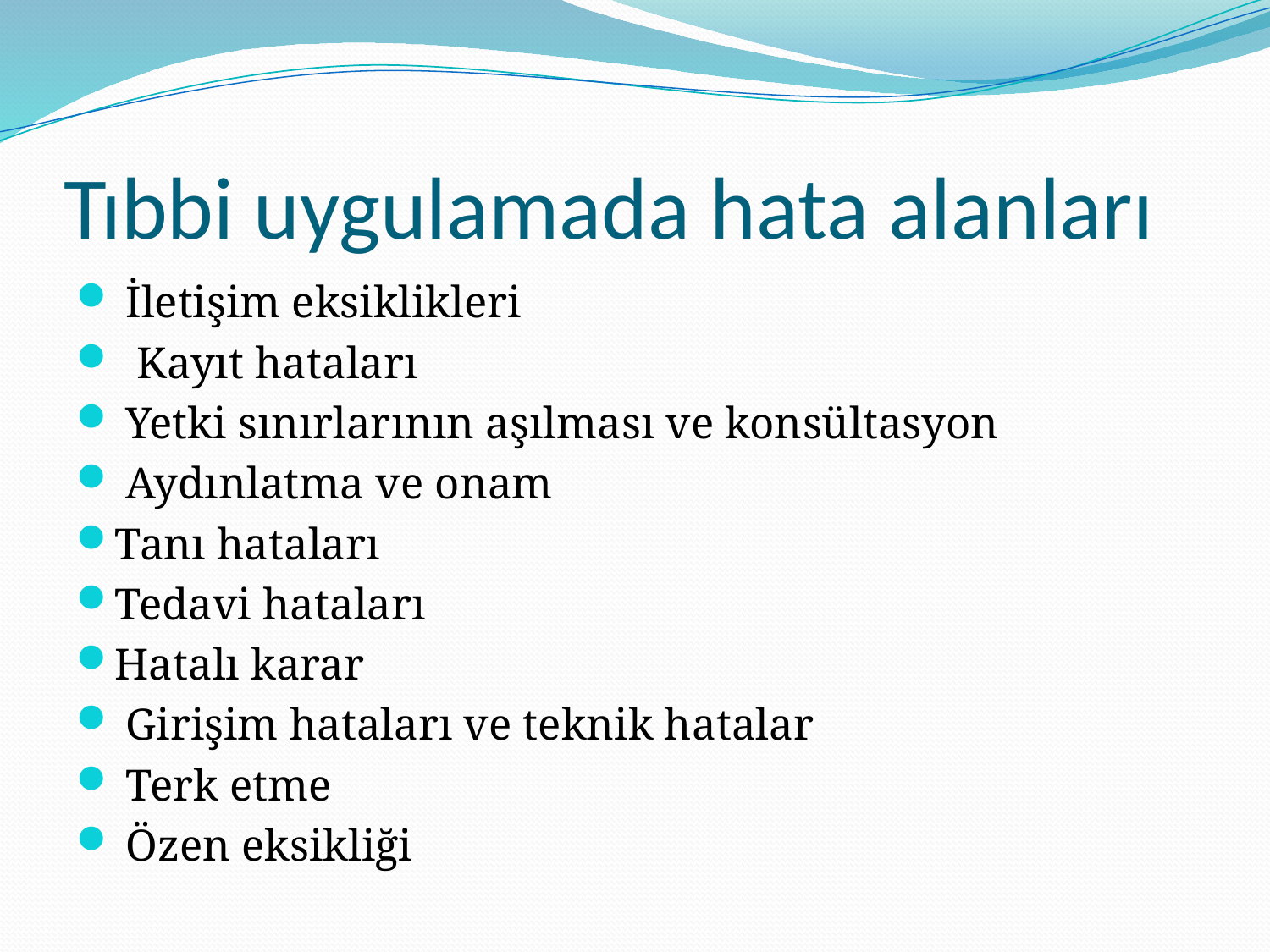

# Tıbbi uygulamada hata alanları
 İletişim eksiklikleri
  Kayıt hataları
 Yetki sınırlarının aşılması ve konsültasyon
 Aydınlatma ve onam
Tanı hataları
Tedavi hataları
Hatalı karar
 Girişim hataları ve teknik hatalar
 Terk etme
 Özen eksikliği